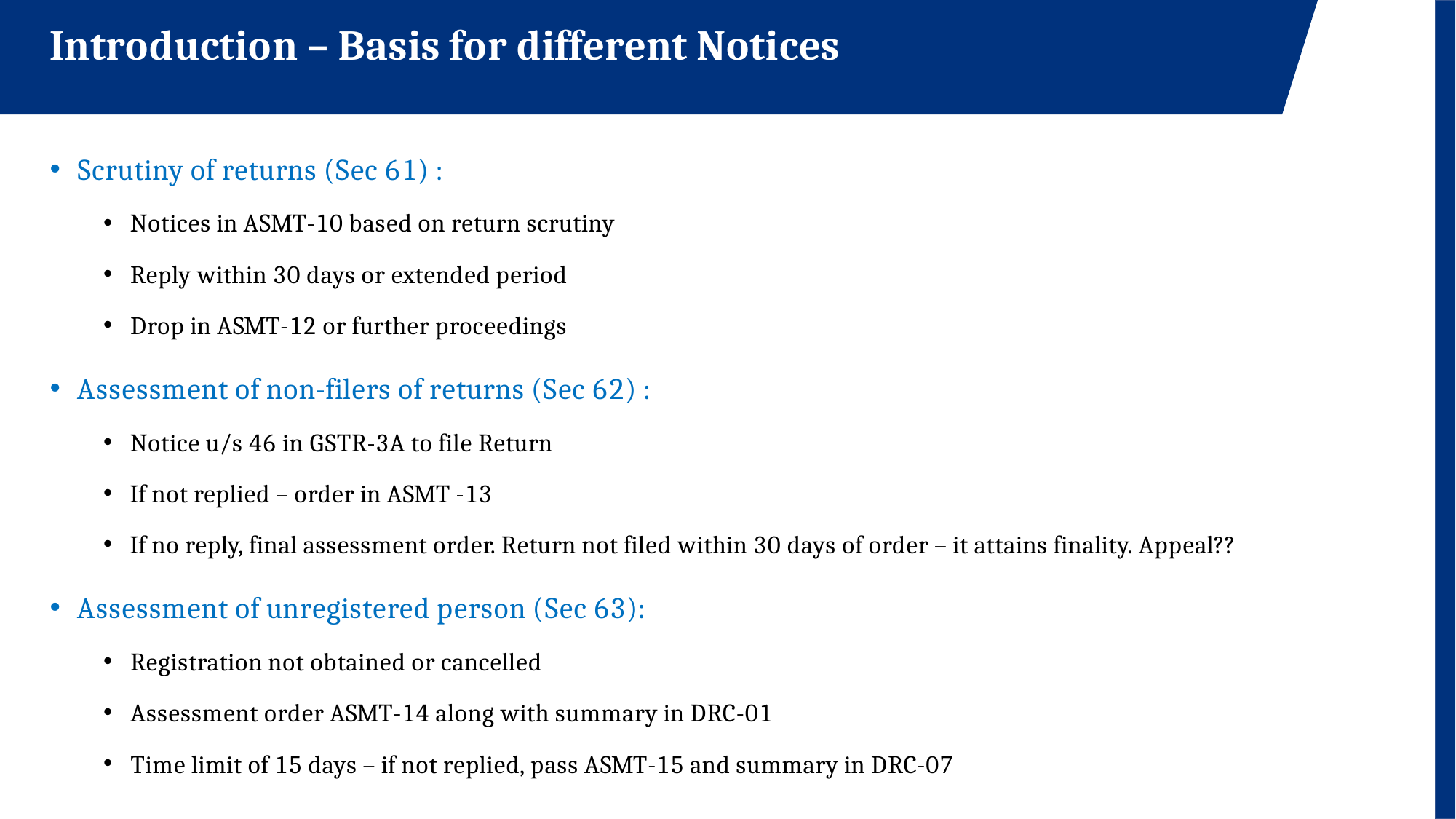

Introduction – Basis for different Notices
Scrutiny of returns (Sec 61) :
Notices in ASMT-10 based on return scrutiny
Reply within 30 days or extended period
Drop in ASMT-12 or further proceedings
Assessment of non-filers of returns (Sec 62) :
Notice u/s 46 in GSTR-3A to file Return
If not replied – order in ASMT -13
If no reply, final assessment order. Return not filed within 30 days of order – it attains finality. Appeal??
Assessment of unregistered person (Sec 63):
Registration not obtained or cancelled
Assessment order ASMT-14 along with summary in DRC-01
Time limit of 15 days – if not replied, pass ASMT-15 and summary in DRC-07